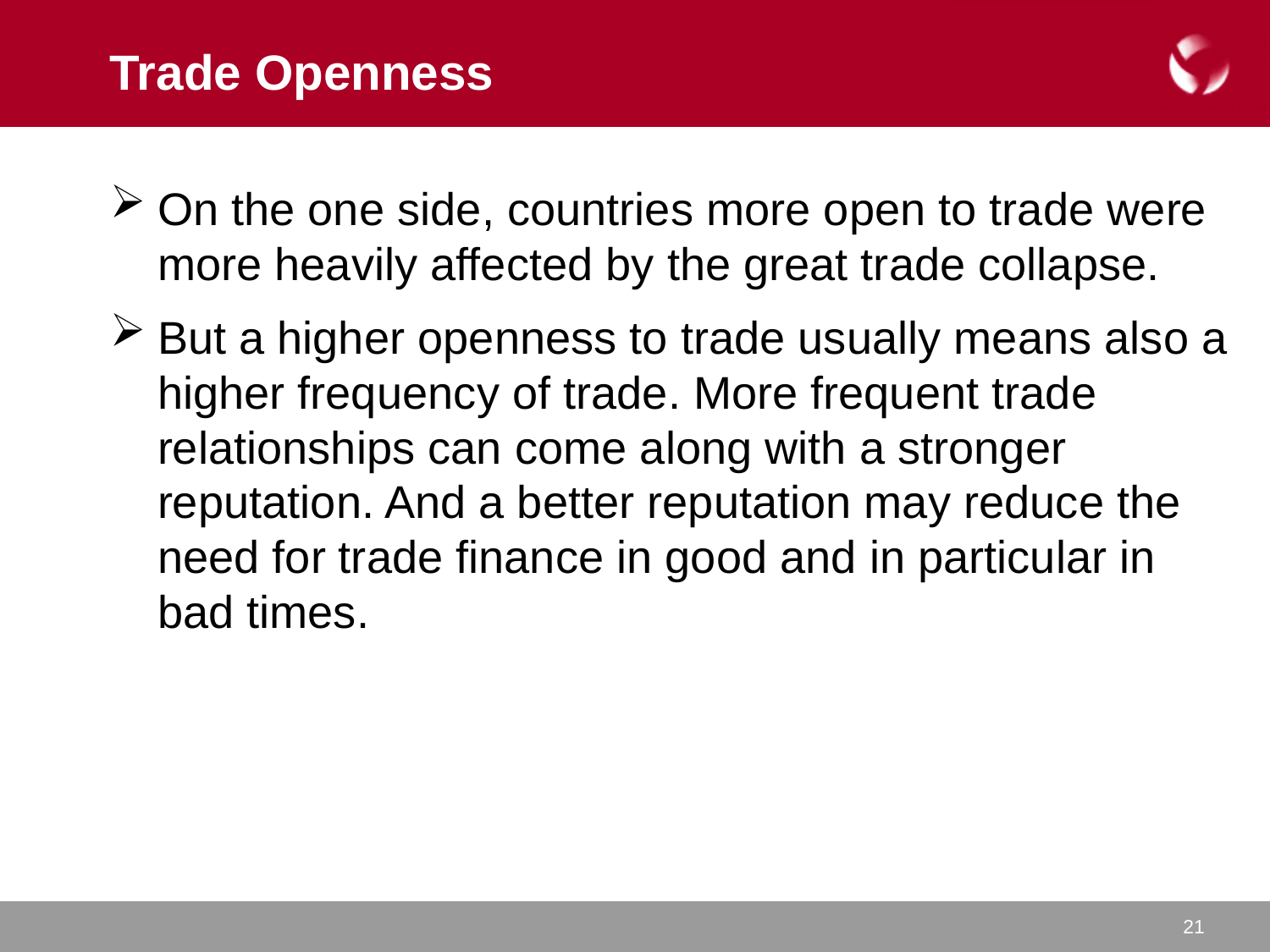

# Trade Openness
On the one side, countries more open to trade were more heavily affected by the great trade collapse.
But a higher openness to trade usually means also a higher frequency of trade. More frequent trade relationships can come along with a stronger reputation. And a better reputation may reduce the need for trade finance in good and in particular in bad times.

21